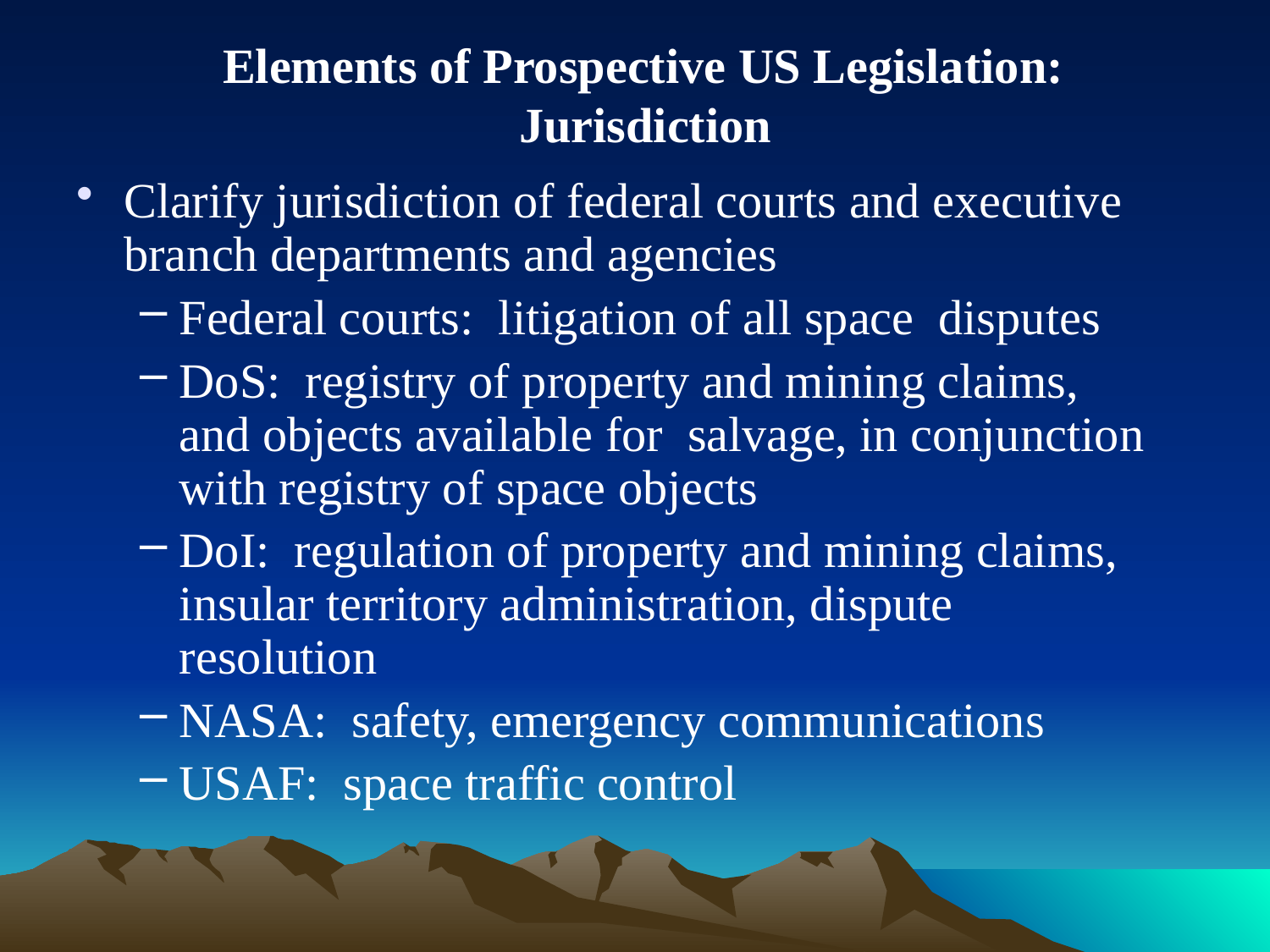

# Elements of Prospective US Legislation:  Jurisdiction
Clarify jurisdiction of federal courts and executive branch departments and agencies
Federal courts:  litigation of all space  disputes
DoS:  registry of property and mining claims, and objects available for  salvage, in conjunction with registry of space objects
DoI:  regulation of property and mining claims, insular territory administration, dispute resolution
NASA:  safety, emergency communications
USAF:  space traffic control